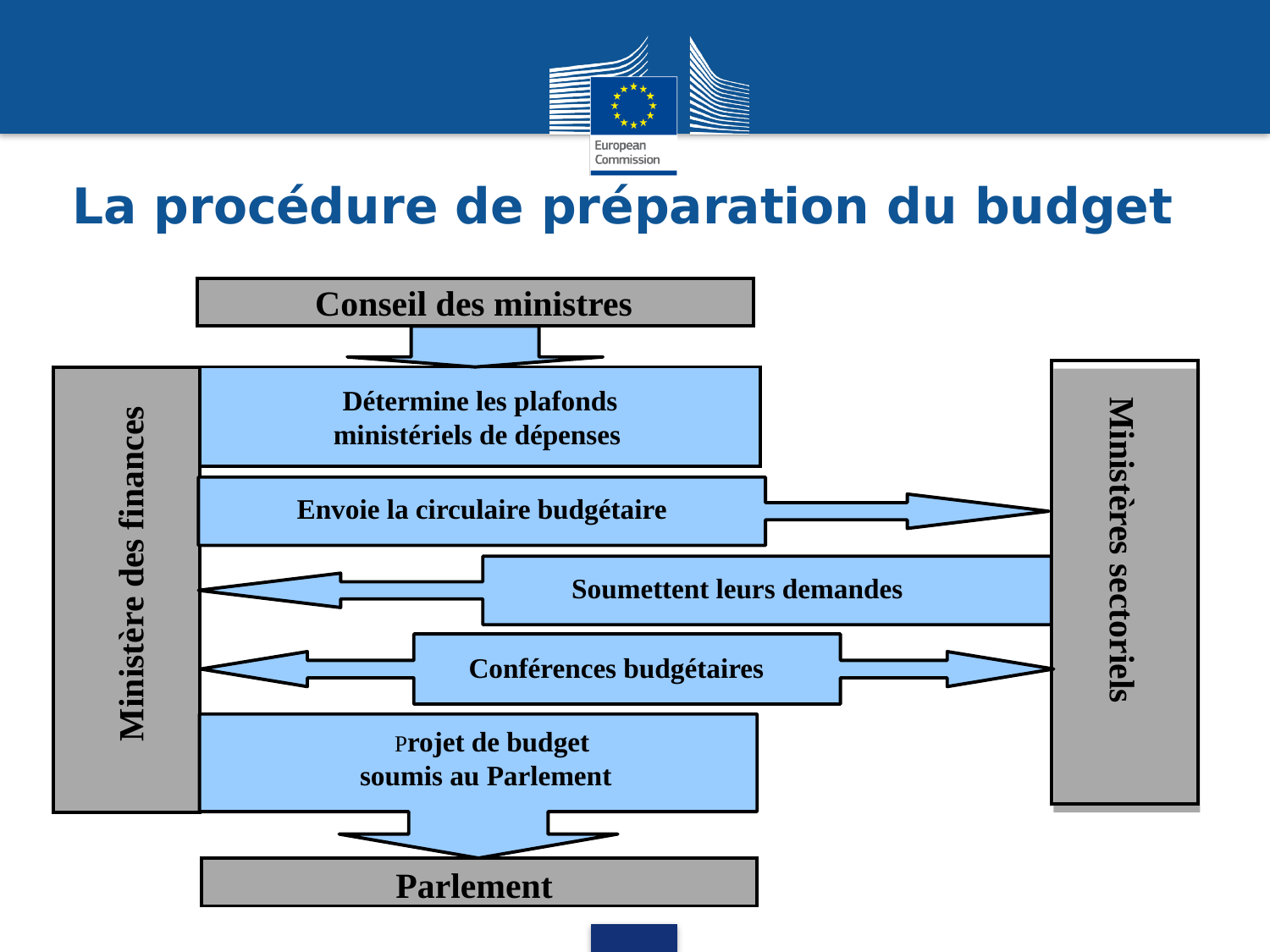

La procédure de préparation du budget

Conseil des ministres

 Détermine les plafonds ministériels de dépenses

Envoie la circulaire budgétaire
Ministères sectoriels
Ministère des finances

 Soumettent leurs demandes

 Conférences budgétaires

 Projet de budget soumis au Parlement

Parlement

14